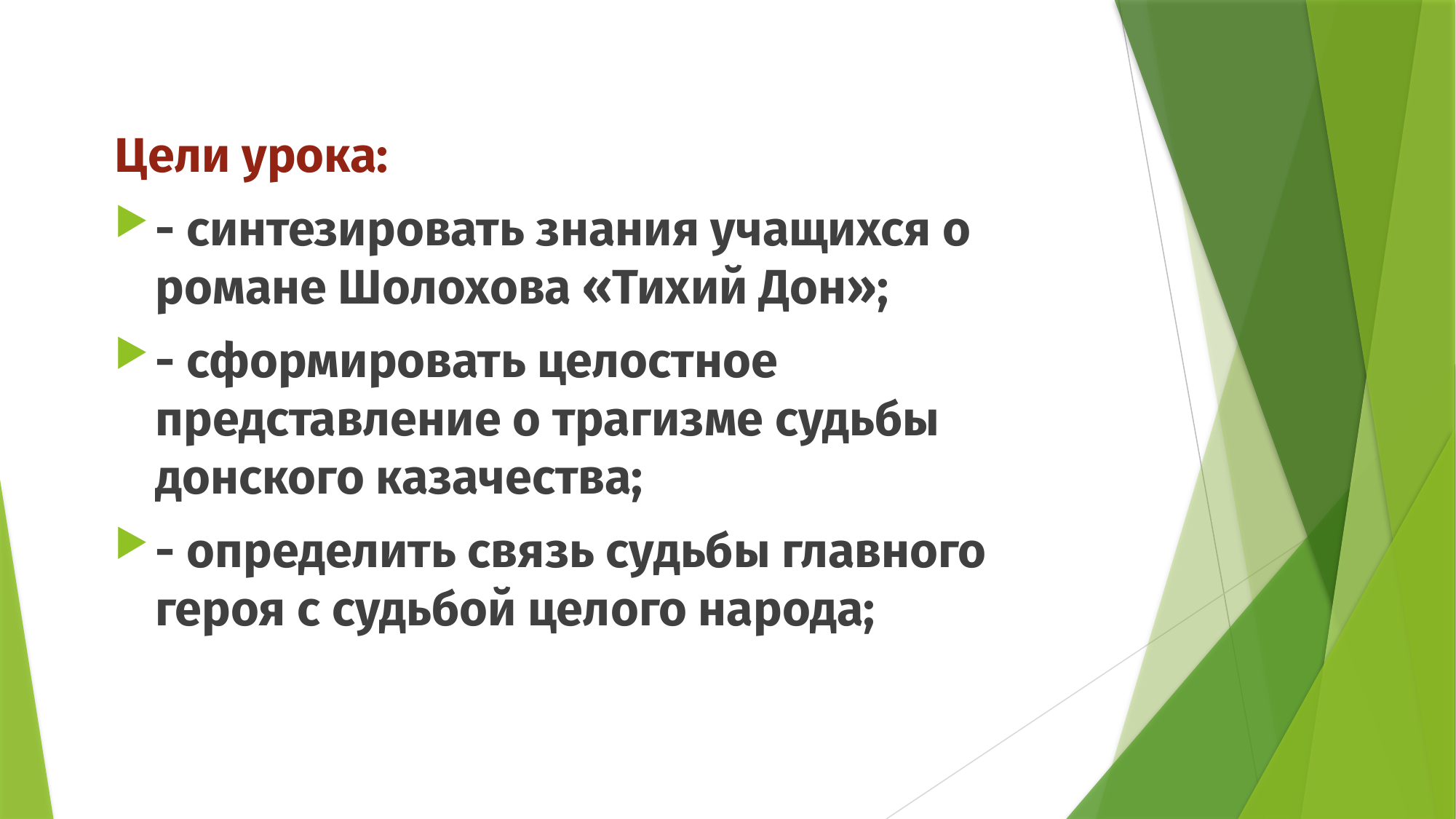

Цели урока:
- синтезировать знания учащихся о романе Шолохова «Тихий Дон»;
- сформировать целостное представление о трагизме судьбы донского казачества;
- определить связь судьбы главного героя с судьбой целого народа;